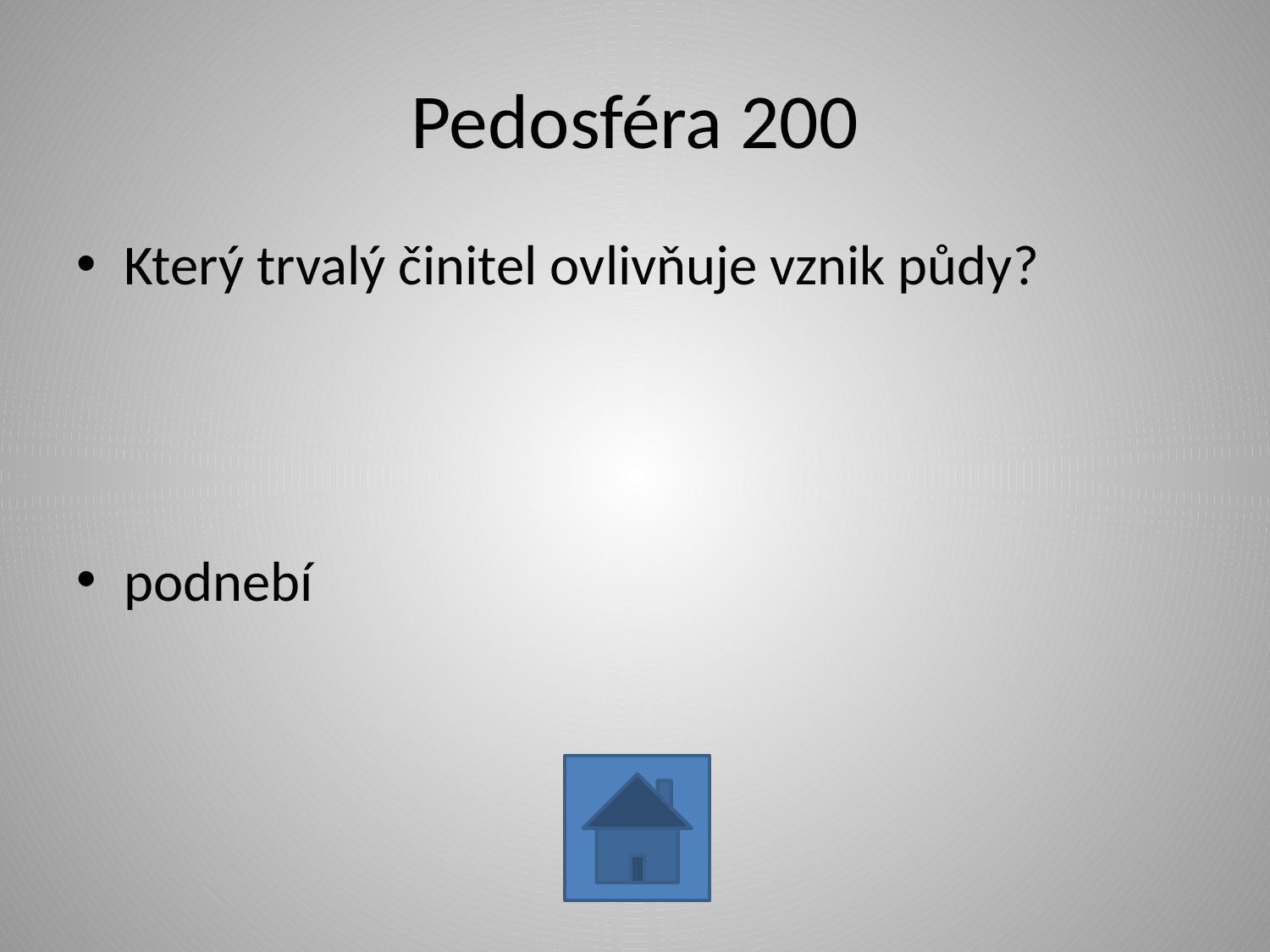

# Pedosféra 200
Který trvalý činitel ovlivňuje vznik půdy?

podnebí